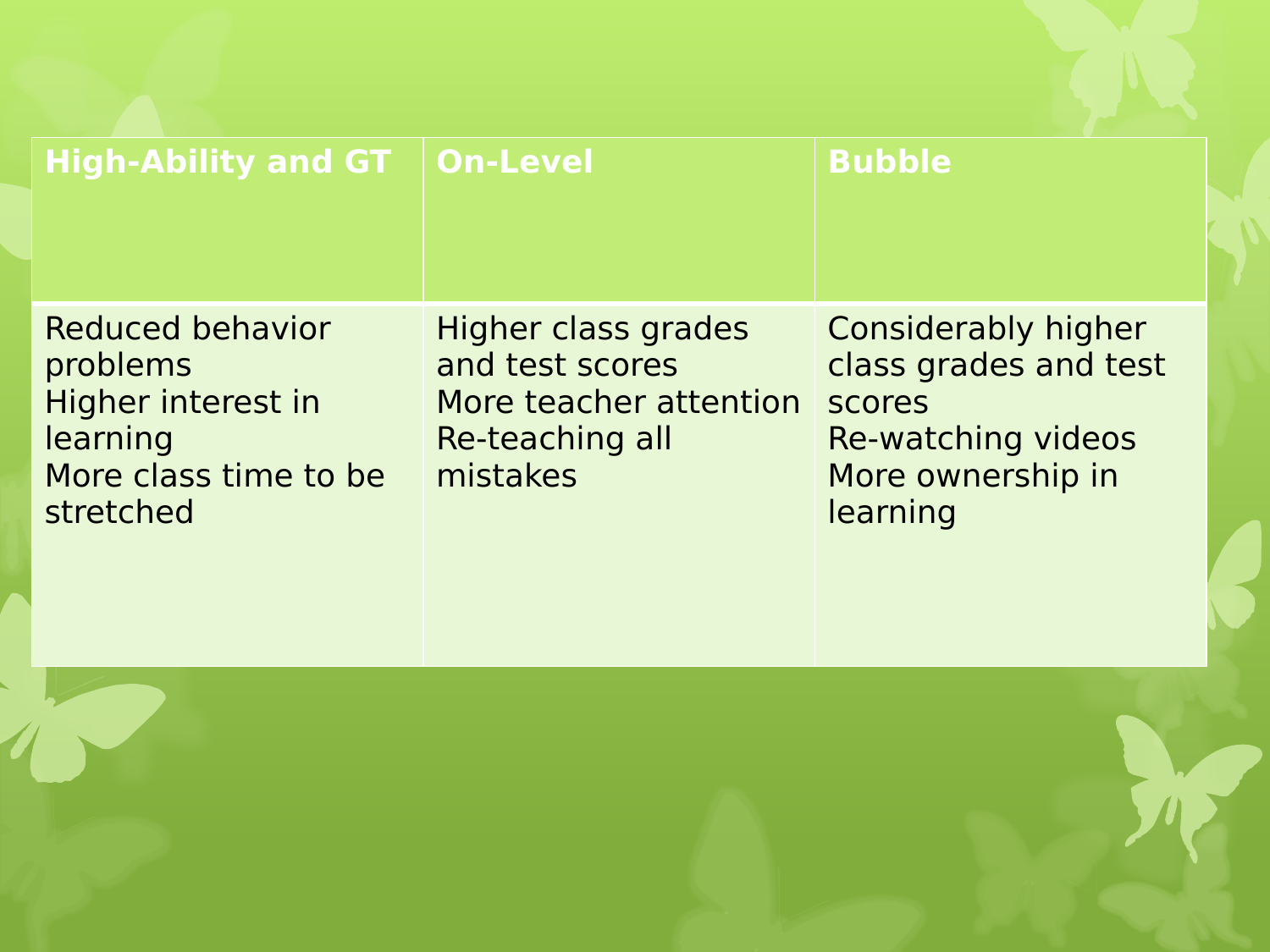

| High-Ability and GT | On-Level | Bubble |
| --- | --- | --- |
| Reduced behavior problems Higher interest in learning More class time to be stretched | Higher class grades and test scores More teacher attention Re-teaching all mistakes | Considerably higher class grades and test scores Re-watching videos More ownership in learning |